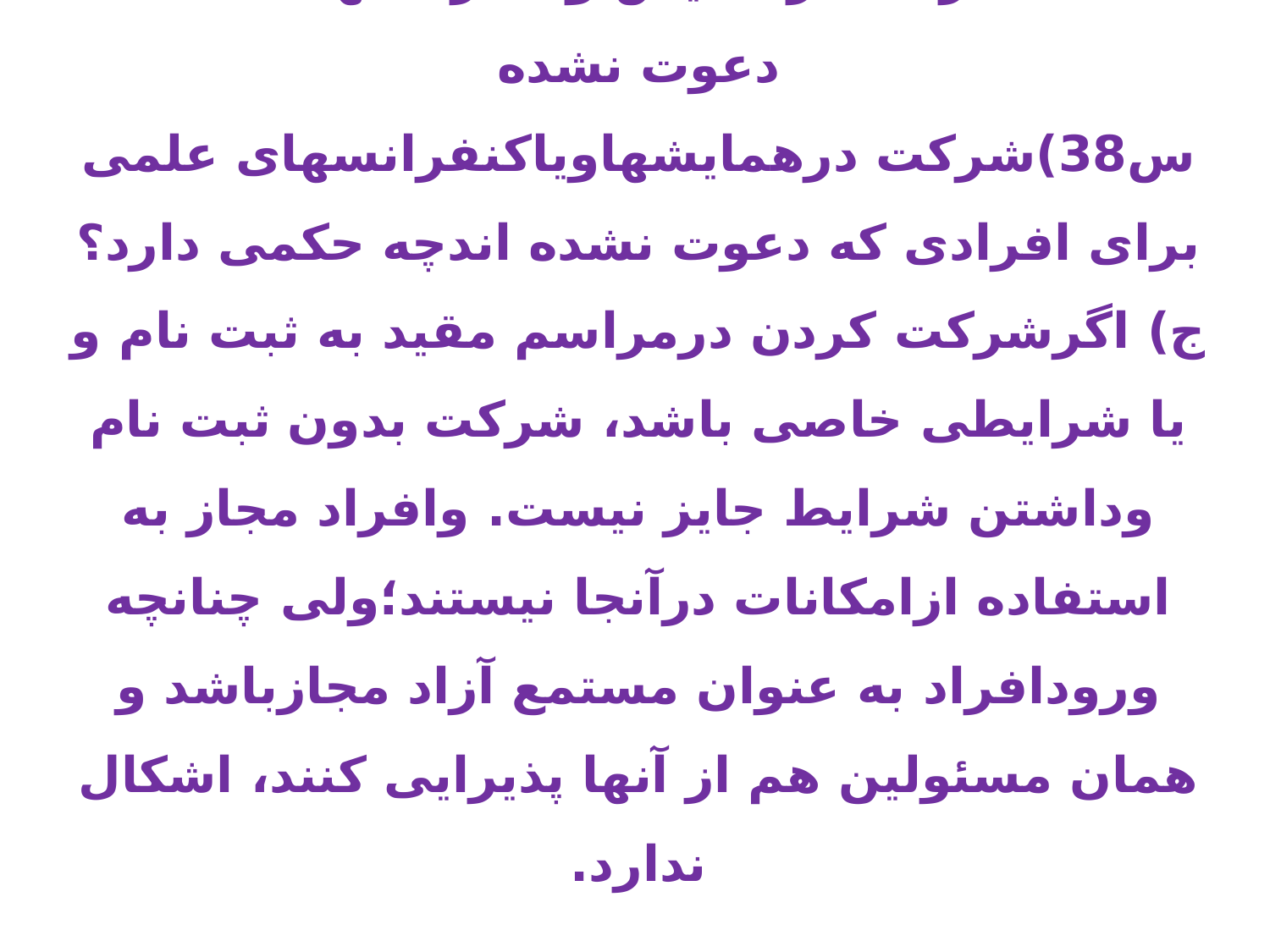

7/18-شرکت درهمایش وکنفرانسهای علمی دعوت نشده
س38)شرکت درهمایشهاویاکنفرانسهای علمی برای افرادی که دعوت نشده اندچه حکمی دارد؟
ج) اگرشرکت کردن درمراسم مقید به ثبت نام و یا شرایطی خاصی باشد، شرکت بدون ثبت نام وداشتن شرایط جایز نیست. وافراد مجاز به استفاده ازامکانات درآنجا نیستند؛ولی چنانچه ورودافراد به عنوان مستمع آزاد مجازباشد و همان مسئولین هم از آنها پذیرایی کنند، اشکال ندارد.